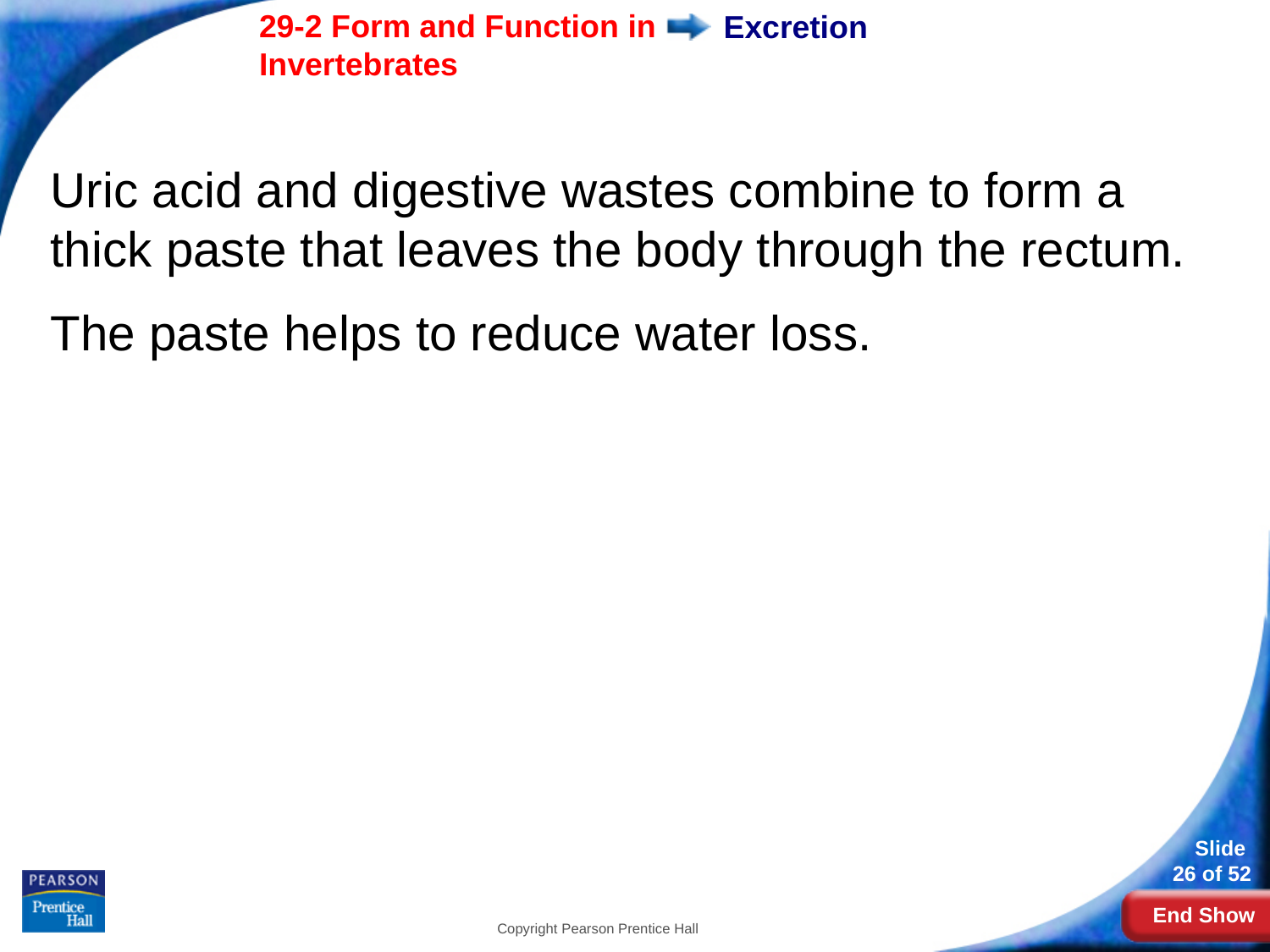

# Excretion
Uric acid and digestive wastes combine to form a thick paste that leaves the body through the rectum.
The paste helps to reduce water loss.
Copyright Pearson Prentice Hall